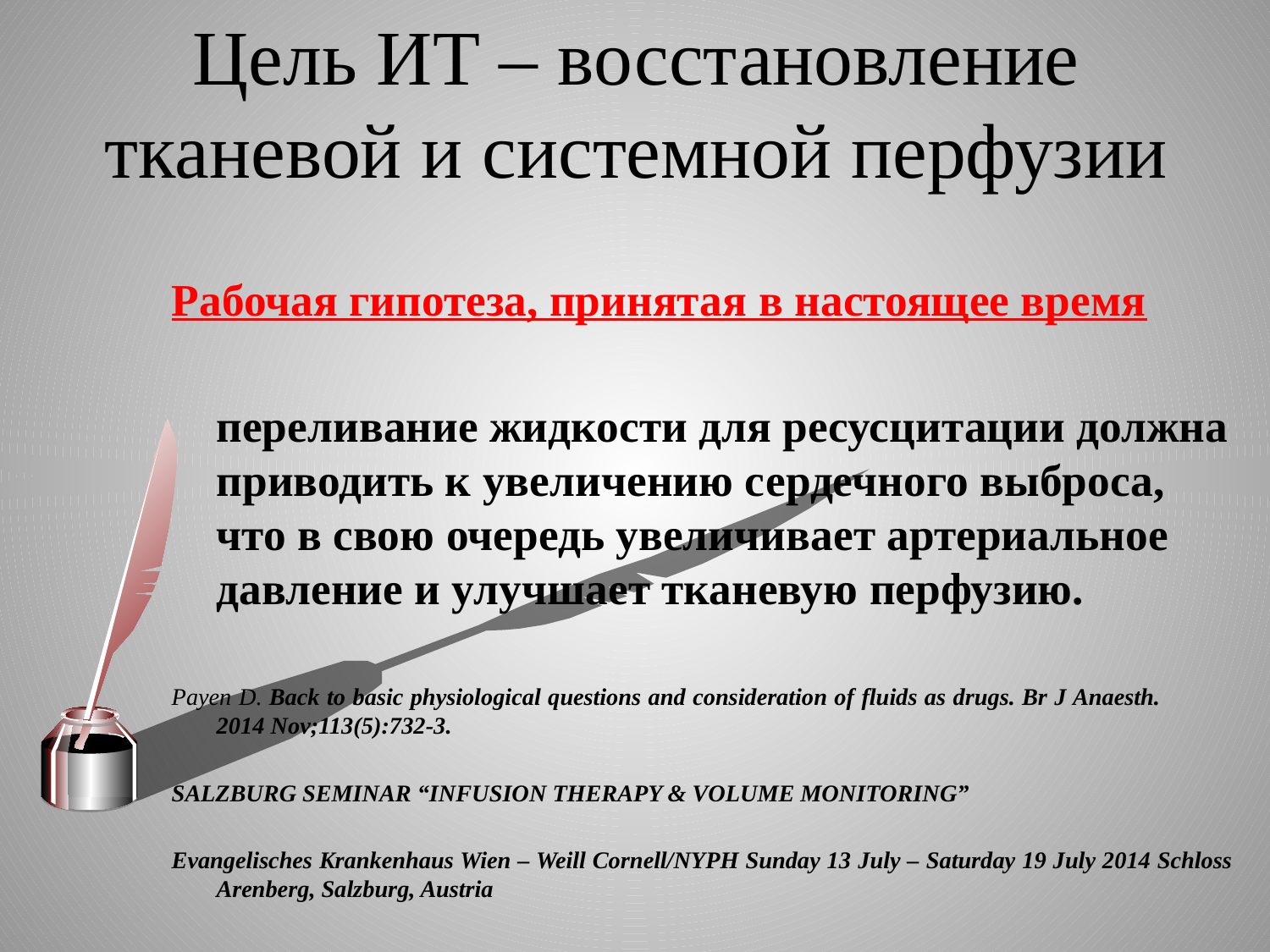

# Цель ИТ – восстановление тканевой и системной перфузии

Рабочая гипотеза, принятая в настоящее время

	переливание жидкости для ресусцитации должна приводить к увеличению сердечного выброса, что в свою очередь увеличивает артериальное давление и улучшает тканевую перфузию.

Payen D. Back to basic physiological questions and consideration of fluids as drugs. Br J Anaesth.           2014 Nov;113(5):732-3.

SALZBURG SEMINAR “INFUSION THERAPY & VOLUME MONITORING”

Evangelisches Krankenhaus Wien – Weill Cornell/NYPH Sunday 13 July – Saturday 19 July 2014 Schloss Arenberg, Salzburg, Austria